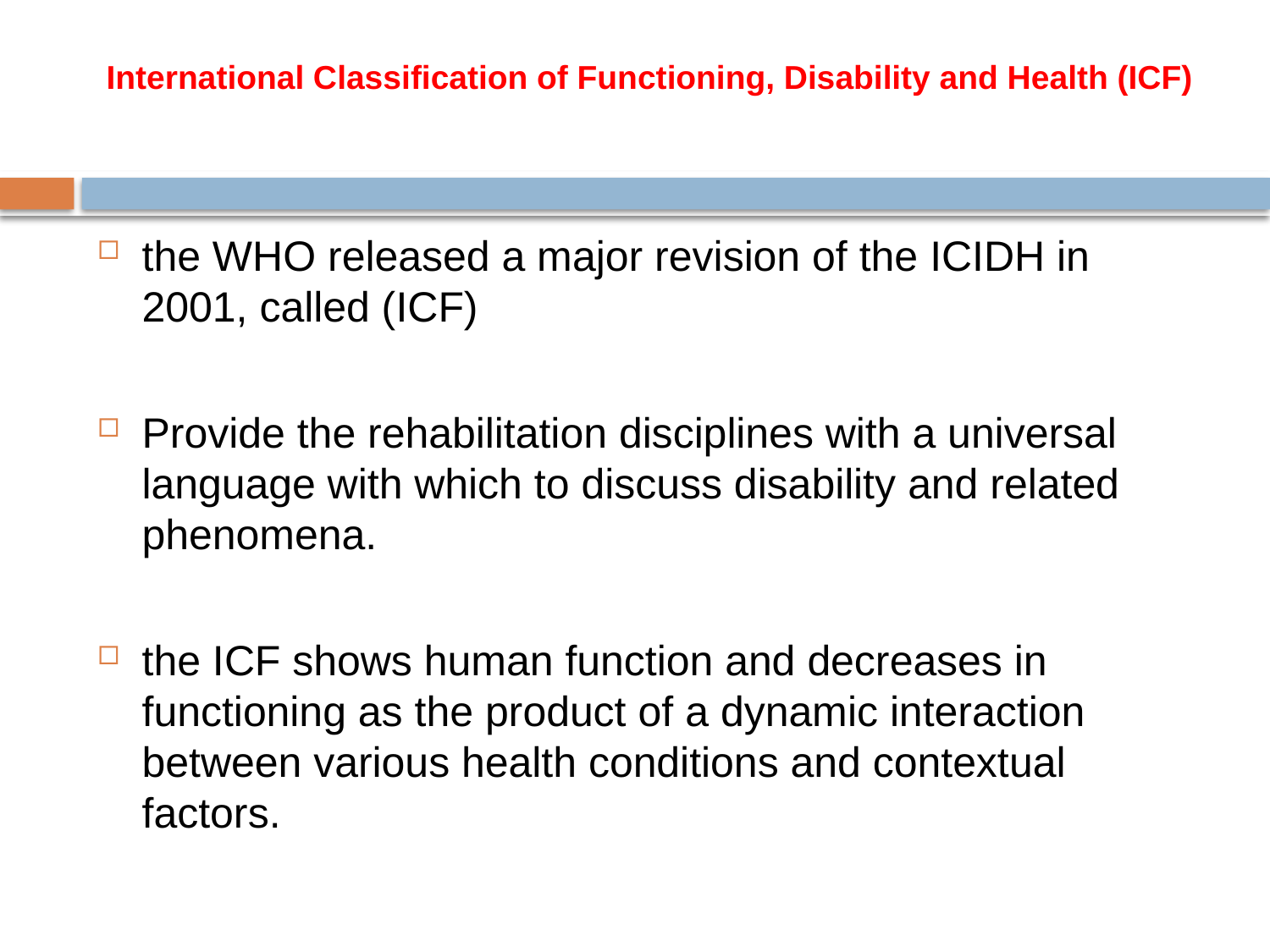

# International Classification of Functioning, Disability and Health (ICF)
the WHO released a major revision of the ICIDH in 2001, called (ICF)

Provide the rehabilitation disciplines with a universal language with which to discuss disability and related phenomena.

the ICF shows human function and decreases in functioning as the product of a dynamic interaction between various health conditions and contextual factors.